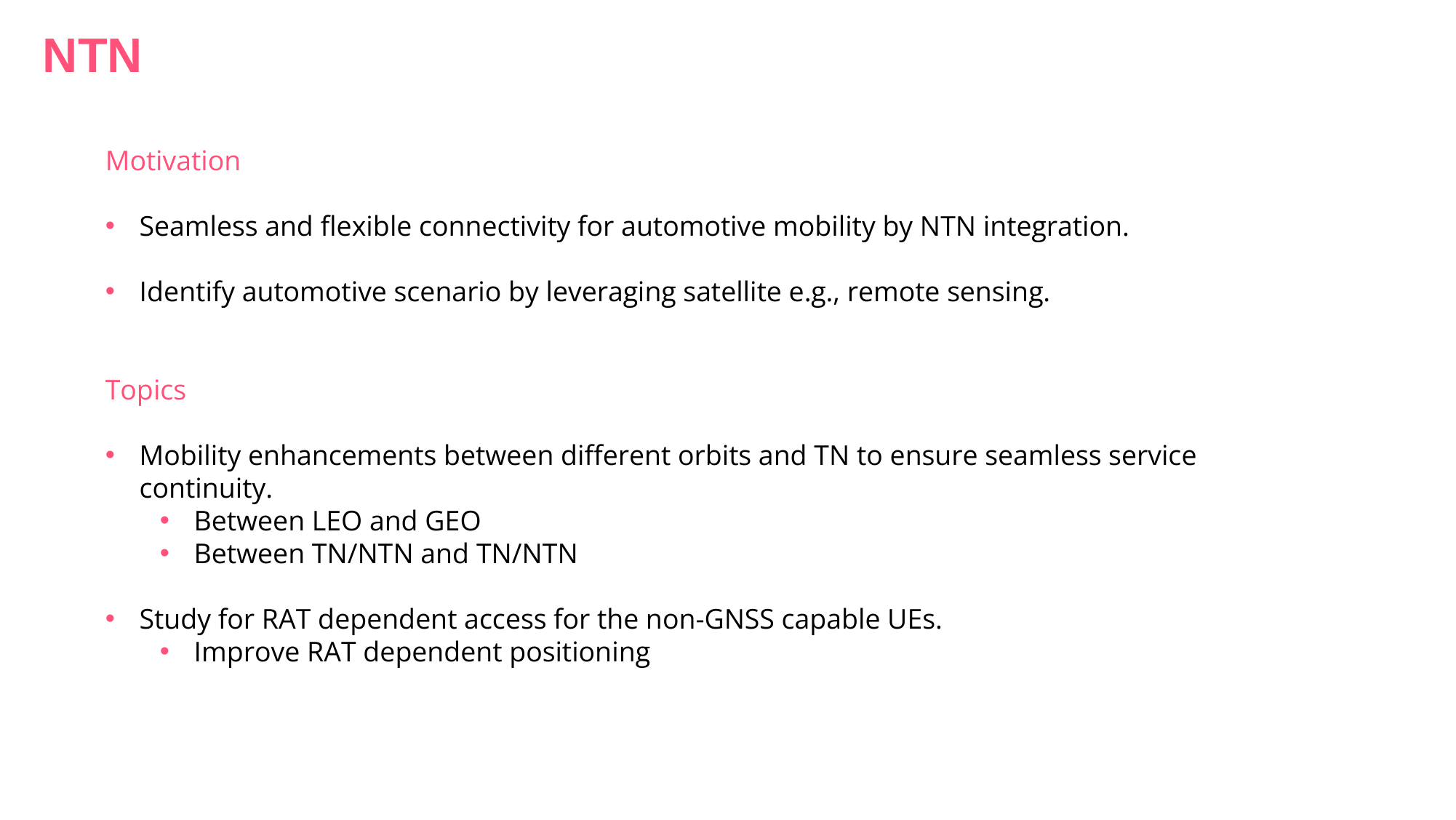

# NTN
Motivation

Seamless and flexible connectivity for automotive mobility by NTN integration.

Identify automotive scenario by leveraging satellite e.g., remote sensing.

Topics

Mobility enhancements between different orbits and TN to ensure seamless service continuity.
Between LEO and GEO
Between TN/NTN and TN/NTN

Study for RAT dependent access for the non-GNSS capable UEs.
Improve RAT dependent positioning